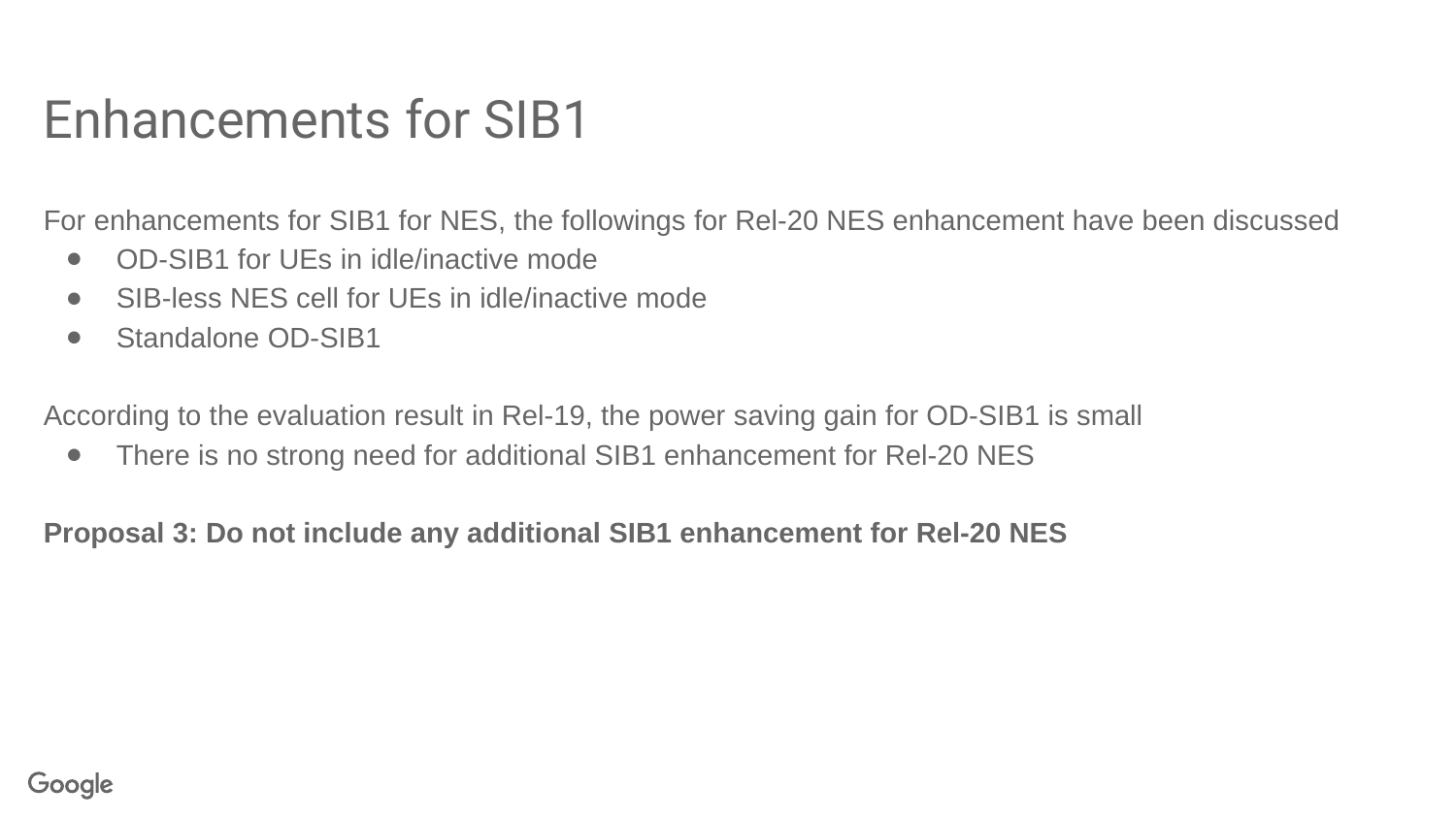

# Enhancements for SIB1
For enhancements for SIB1 for NES, the followings for Rel-20 NES enhancement have been discussed
OD-SIB1 for UEs in idle/inactive mode
SIB-less NES cell for UEs in idle/inactive mode
Standalone OD-SIB1

According to the evaluation result in Rel-19, the power saving gain for OD-SIB1 is small
There is no strong need for additional SIB1 enhancement for Rel-20 NES

Proposal 3: Do not include any additional SIB1 enhancement for Rel-20 NES